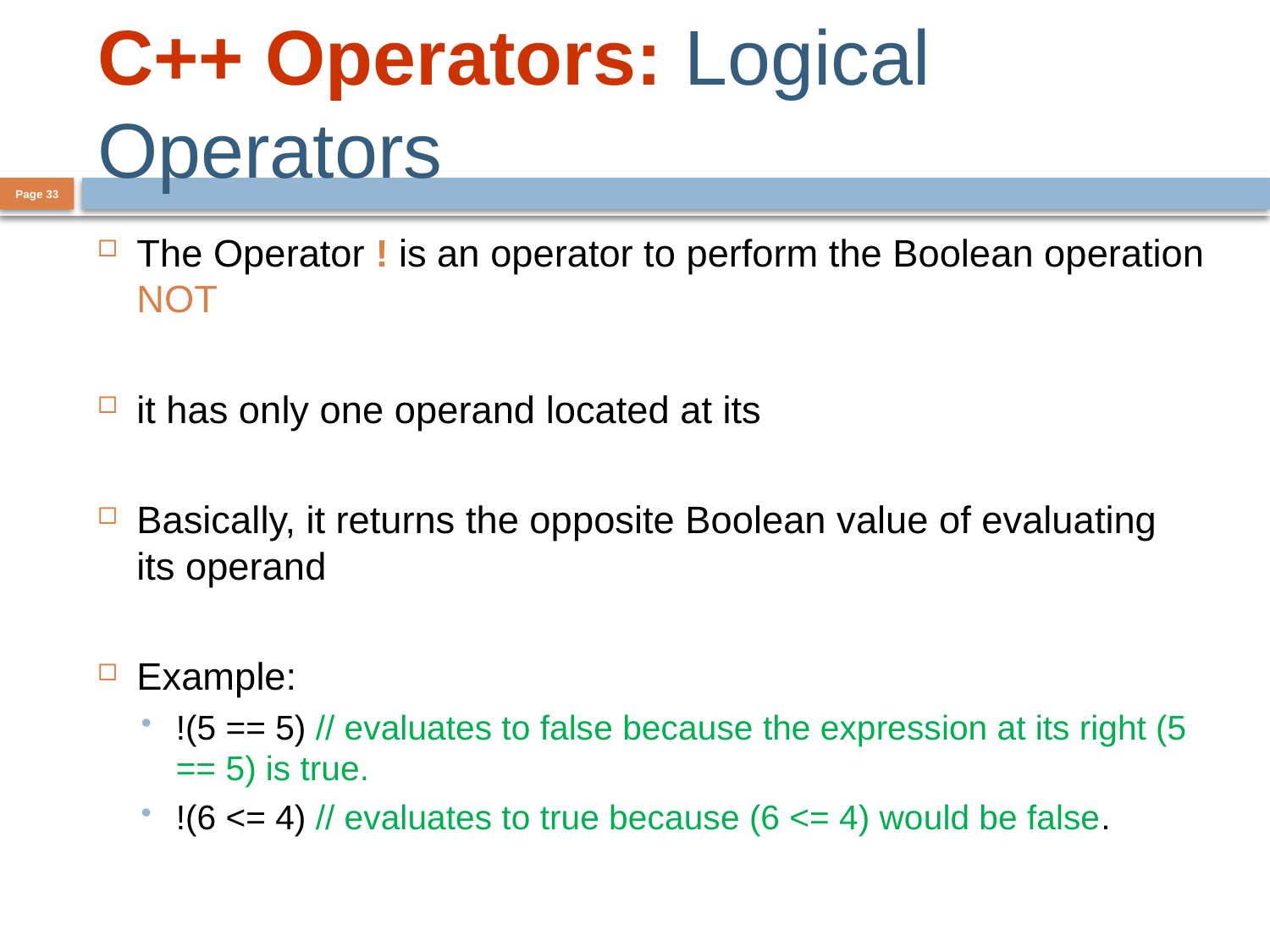

# C++ Operators: Logical Operators
Page 33
The Operator ! is an operator to perform the Boolean operation NOT

it has only one operand located at its

Basically, it returns the opposite Boolean value of evaluating its operand

Example:
!(5 == 5) // evaluates to false because the expression at its right (5 == 5) is true.
!(6 <= 4) // evaluates to true because (6 <= 4) would be false.